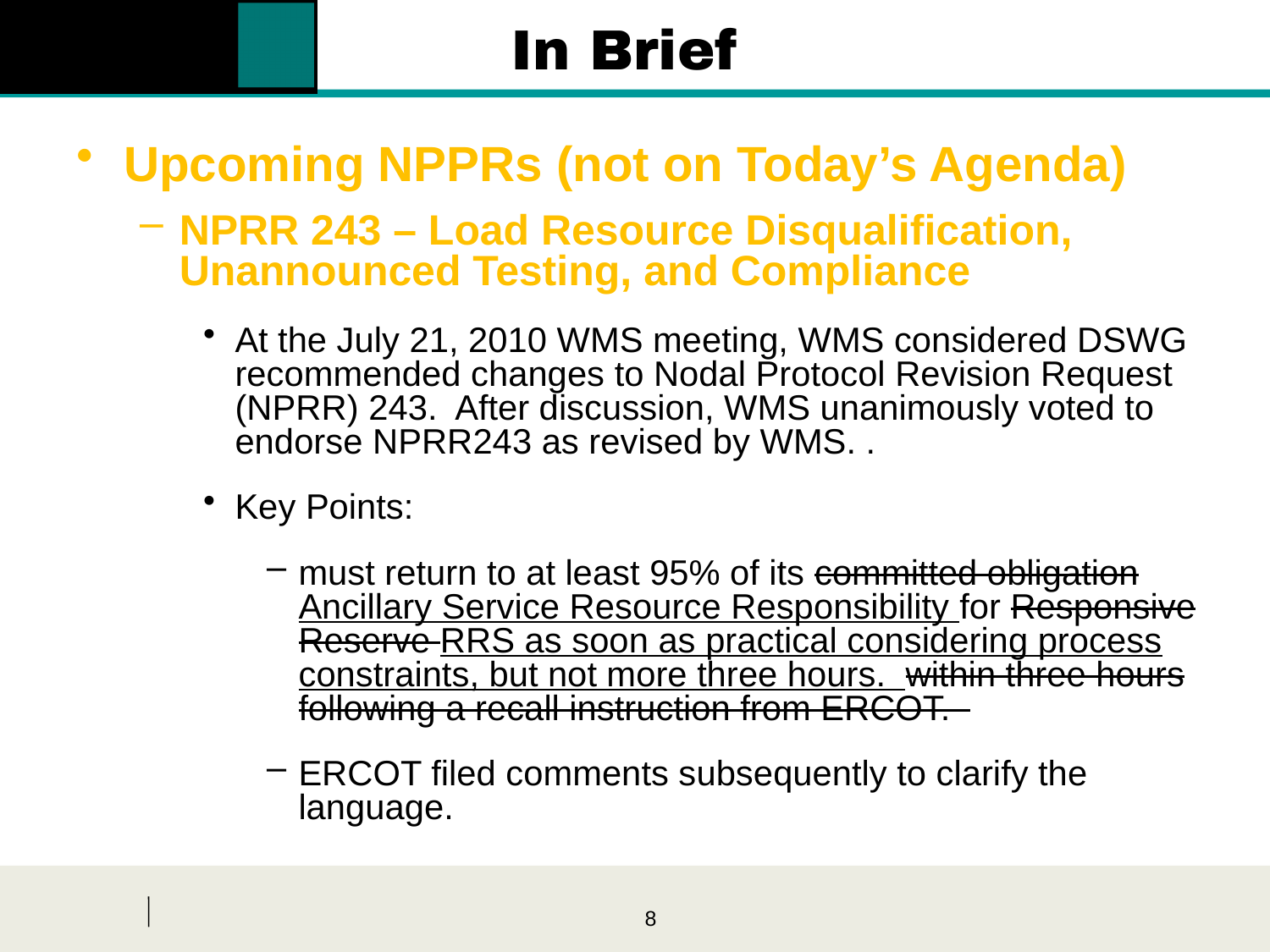

# In Brief
Upcoming NPPRs (not on Today’s Agenda)
NPRR 243 – Load Resource Disqualification, Unannounced Testing, and Compliance
At the July 21, 2010 WMS meeting, WMS considered DSWG recommended changes to Nodal Protocol Revision Request (NPRR) 243.  After discussion, WMS unanimously voted to endorse NPRR243 as revised by WMS. .
Key Points:
must return to at least 95% of its committed obligation Ancillary Service Resource Responsibility for Responsive Reserve RRS as soon as practical considering process constraints, but not more three hours.  within three hours following a recall instruction from ERCOT.
ERCOT filed comments subsequently to clarify the language.